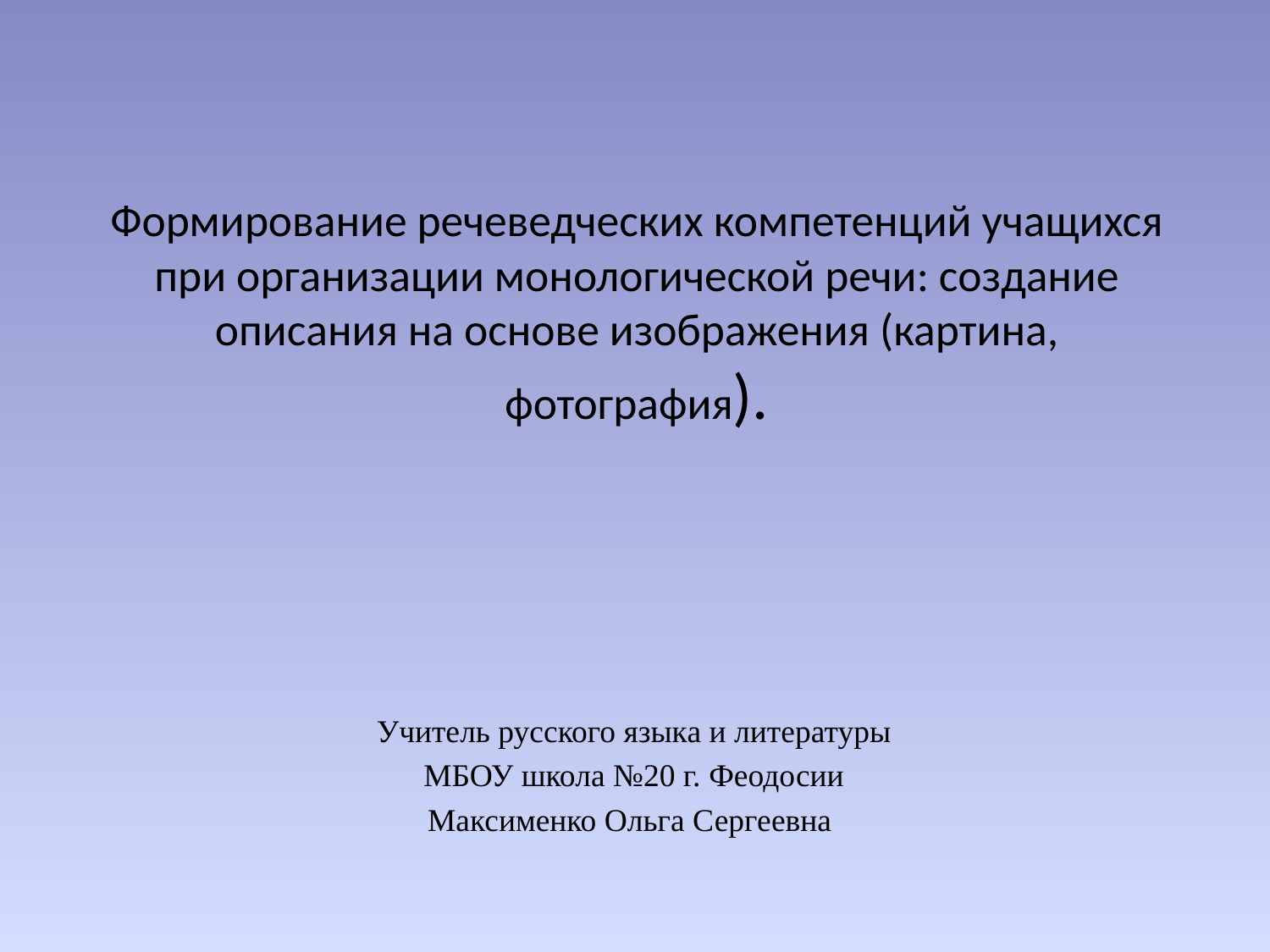

# Формирование речеведческих компетенций учащихся при организации монологической речи: создание описания на основе изображения (картина, фотография).
Учитель русского языка и литературы
МБОУ школа №20 г. Феодосии
Максименко Ольга Сергеевна